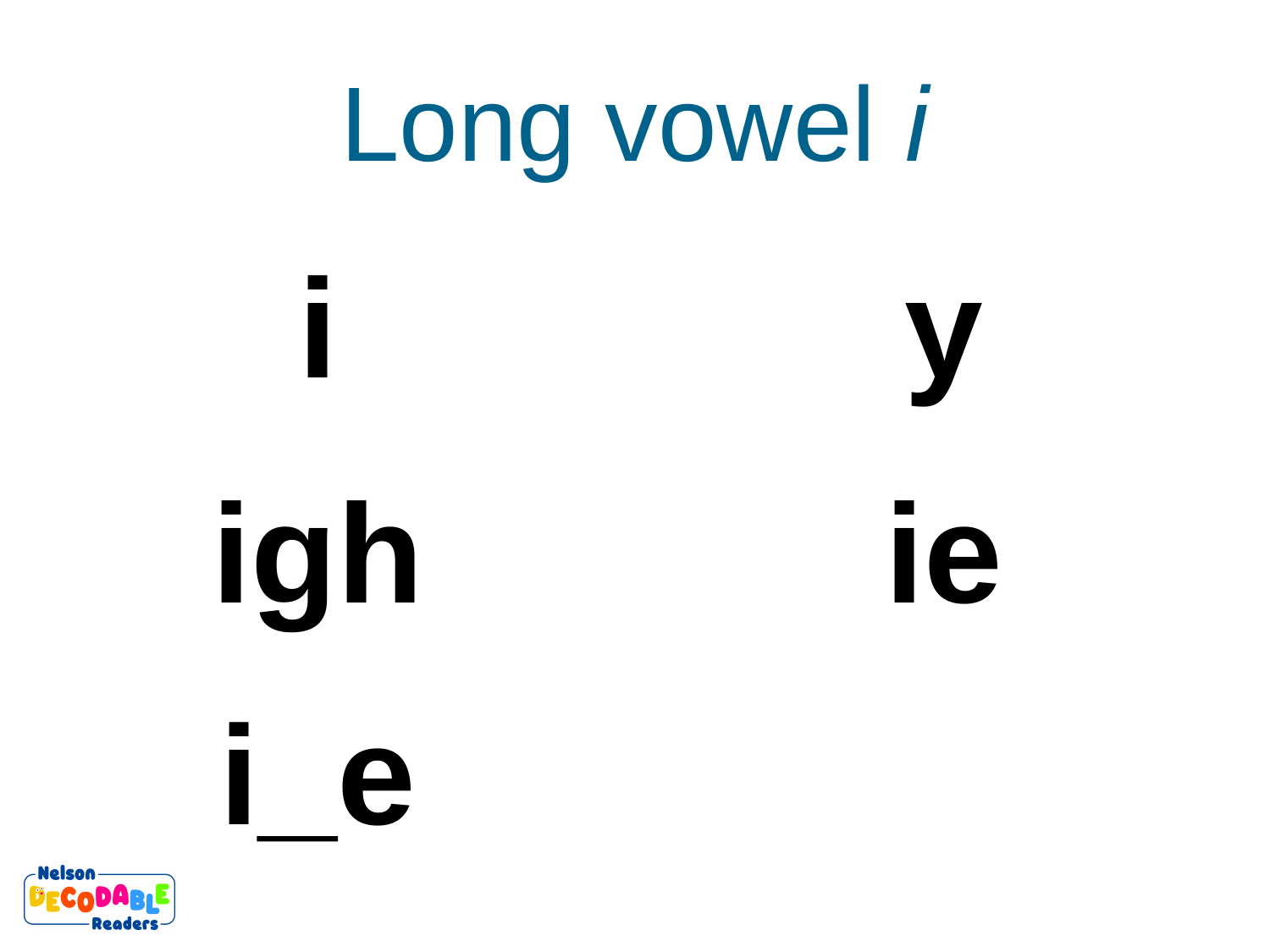

Long vowel i
i
y
igh
ie

i_e